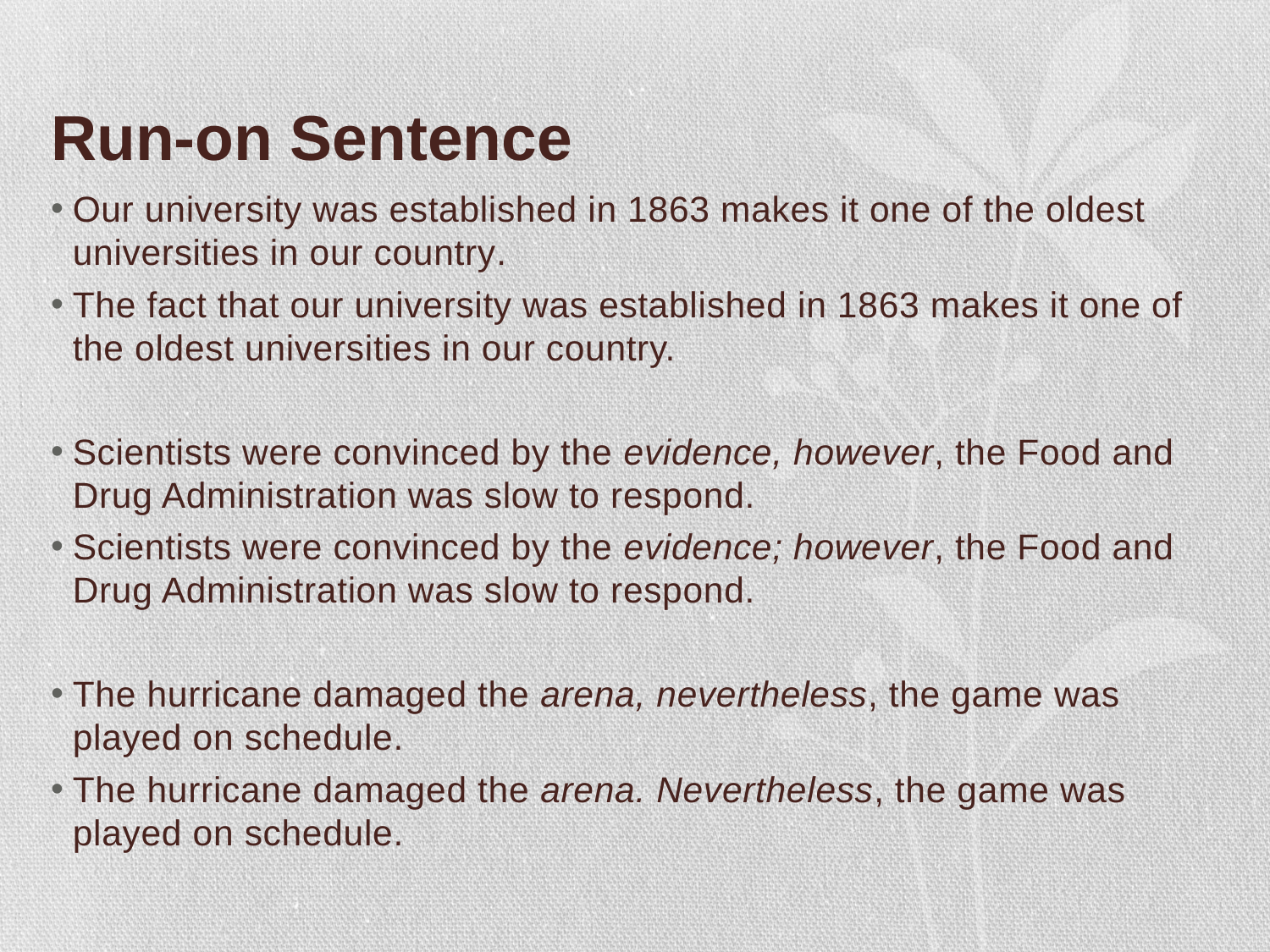

# Run-on Sentence
Our university was established in 1863 makes it one of the oldest universities in our country.
The fact that our university was established in 1863 makes it one of the oldest universities in our country.

Scientists were convinced by the evidence, however, the Food and Drug Administration was slow to respond.
Scientists were convinced by the evidence; however, the Food and Drug Administration was slow to respond.

The hurricane damaged the arena, nevertheless, the game was played on schedule.
The hurricane damaged the arena. Nevertheless, the game was played on schedule.